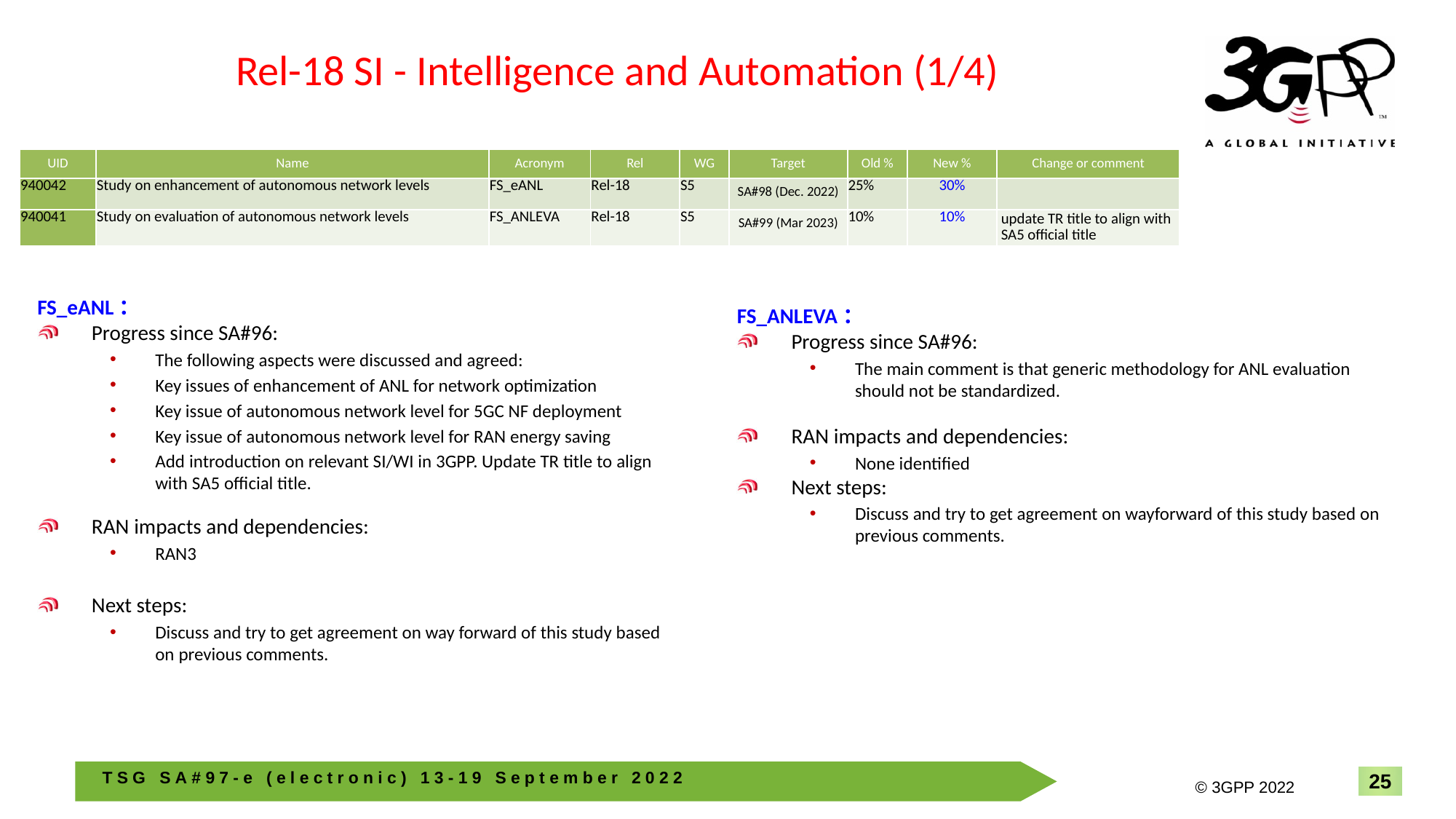

# Rel-18 SI - Intelligence and Automation (1/4)
| UID | Name | Acronym | Rel | WG | Target | Old % | New % | Change or comment |
| --- | --- | --- | --- | --- | --- | --- | --- | --- |
| 940042 | Study on enhancement of autonomous network levels | FS\_eANL | Rel-18 | S5 | SA#98 (Dec. 2022) | 25% | 30% |  |
| 940041 | Study on evaluation of autonomous network levels | FS\_ANLEVA | Rel-18 | S5 | SA#99 (Mar 2023) | 10% | 10% | update TR title to align with SA5 official title |
FS_eANL：
Progress since SA#96:
The following aspects were discussed and agreed:
Key issues of enhancement of ANL for network optimization
Key issue of autonomous network level for 5GC NF deployment
Key issue of autonomous network level for RAN energy saving
Add introduction on relevant SI/WI in 3GPP. Update TR title to align with SA5 official title.

RAN impacts and dependencies:
RAN3

Next steps:
Discuss and try to get agreement on way forward of this study based on previous comments.
FS_ANLEVA：
Progress since SA#96:
The main comment is that generic methodology for ANL evaluation should not be standardized.

RAN impacts and dependencies:
None identified
Next steps:
Discuss and try to get agreement on wayforward of this study based on previous comments.